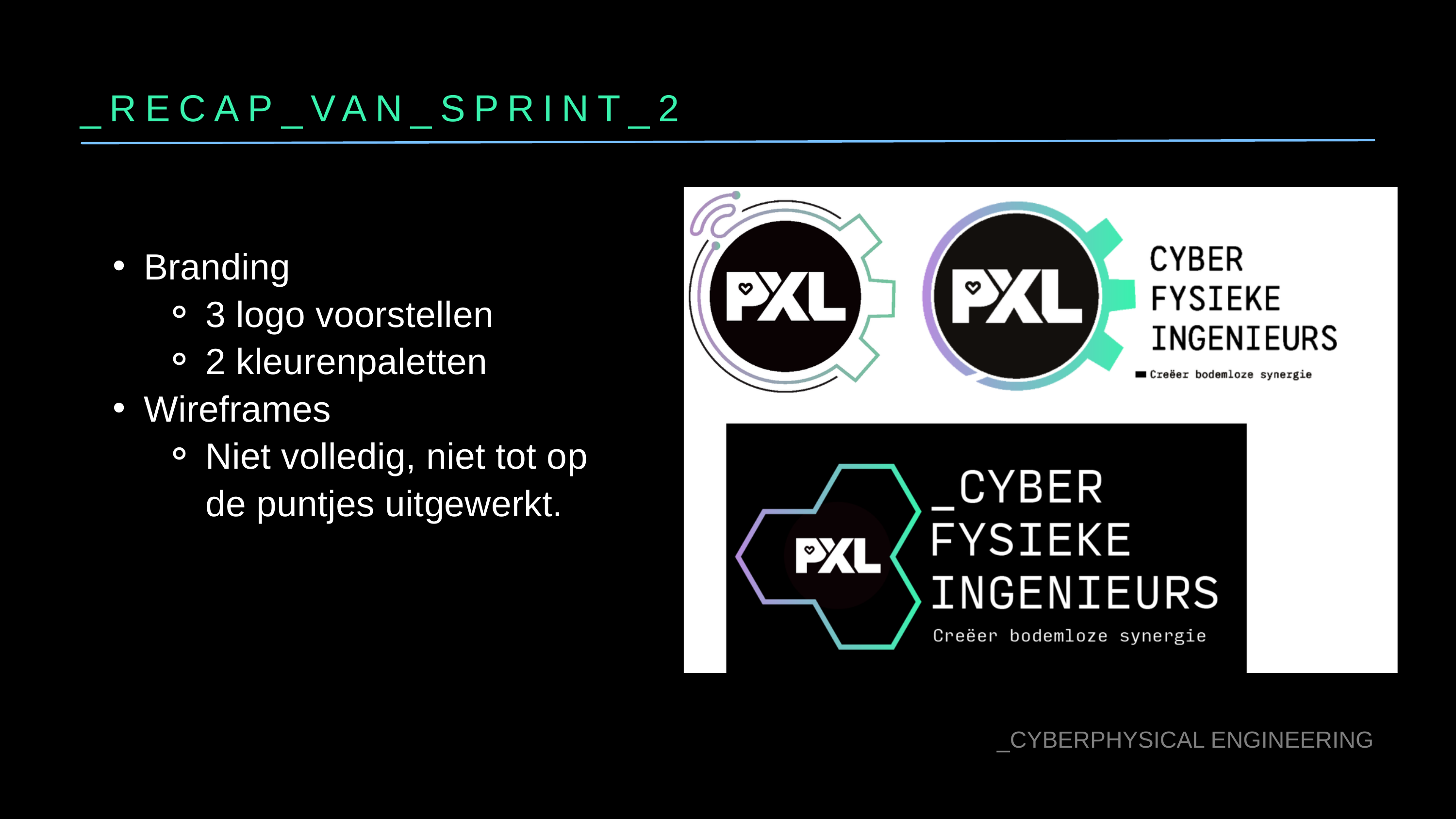

_RECAP_VAN_SPRINT_2

Branding
3 logo voorstellen
2 kleurenpaletten
Wireframes
Niet volledig, niet tot op de puntjes uitgewerkt.

_CYBERPHYSICAL ENGINEERING